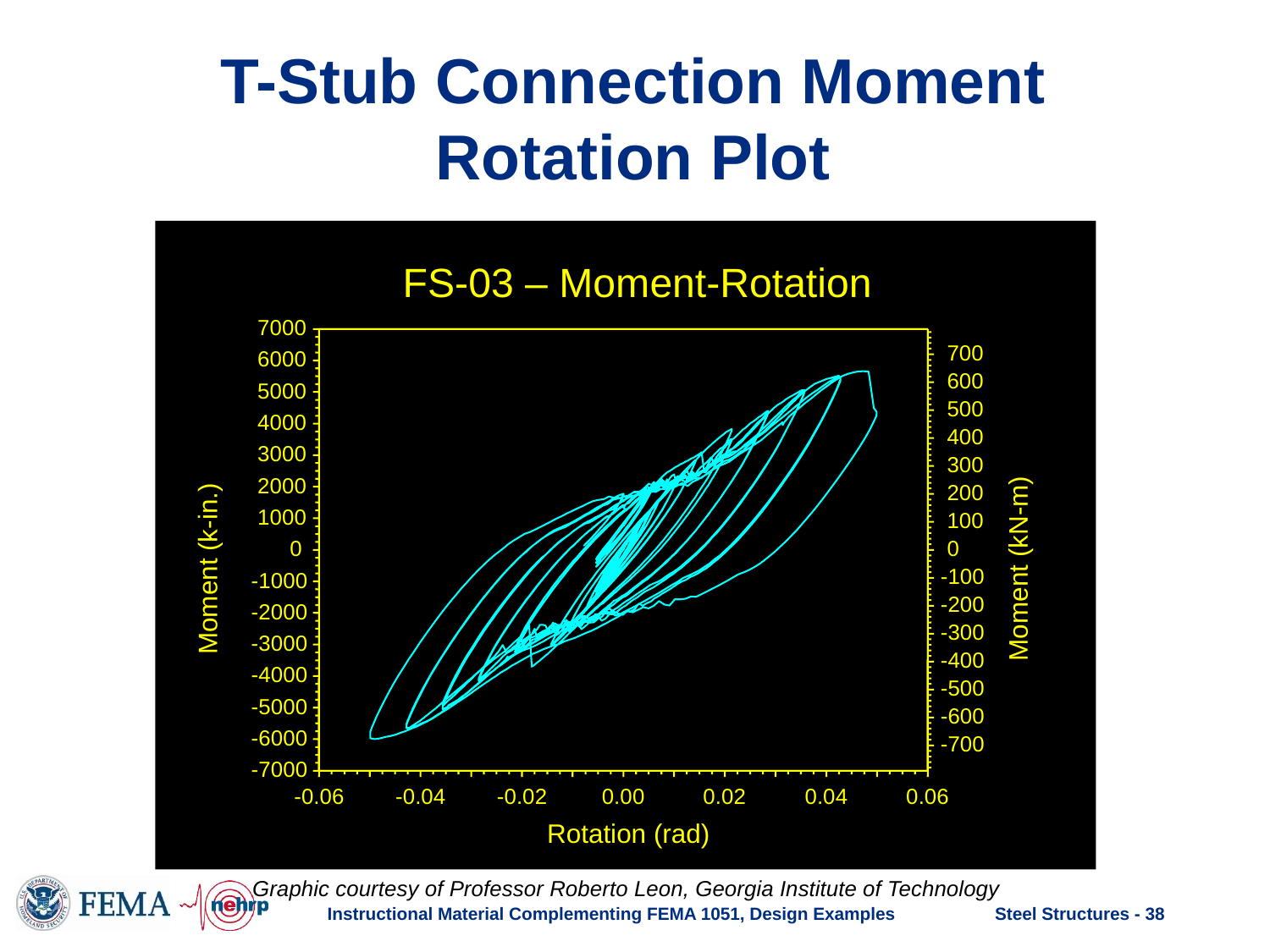

# T-Stub Connection Moment Rotation Plot

FS-03 – Moment-Rotation
7000

700

6000

600

5000

500

4000

400

3000

300

2000

200

1000

100

0
0

Moment (kN-m)
Moment (k-in.)

-100

-1000

-200

-2000

-300

-3000

-400

-4000

-500

-5000

-600

-6000

-700

-7000

-0.06
-0.04
-0.02
0.00
0.02
0.04
0.06
Rotation (rad)
Graphic courtesy of Professor Roberto Leon, Georgia Institute of Technology
Instructional Material Complementing FEMA 1051, Design Examples
Steel Structures - 38